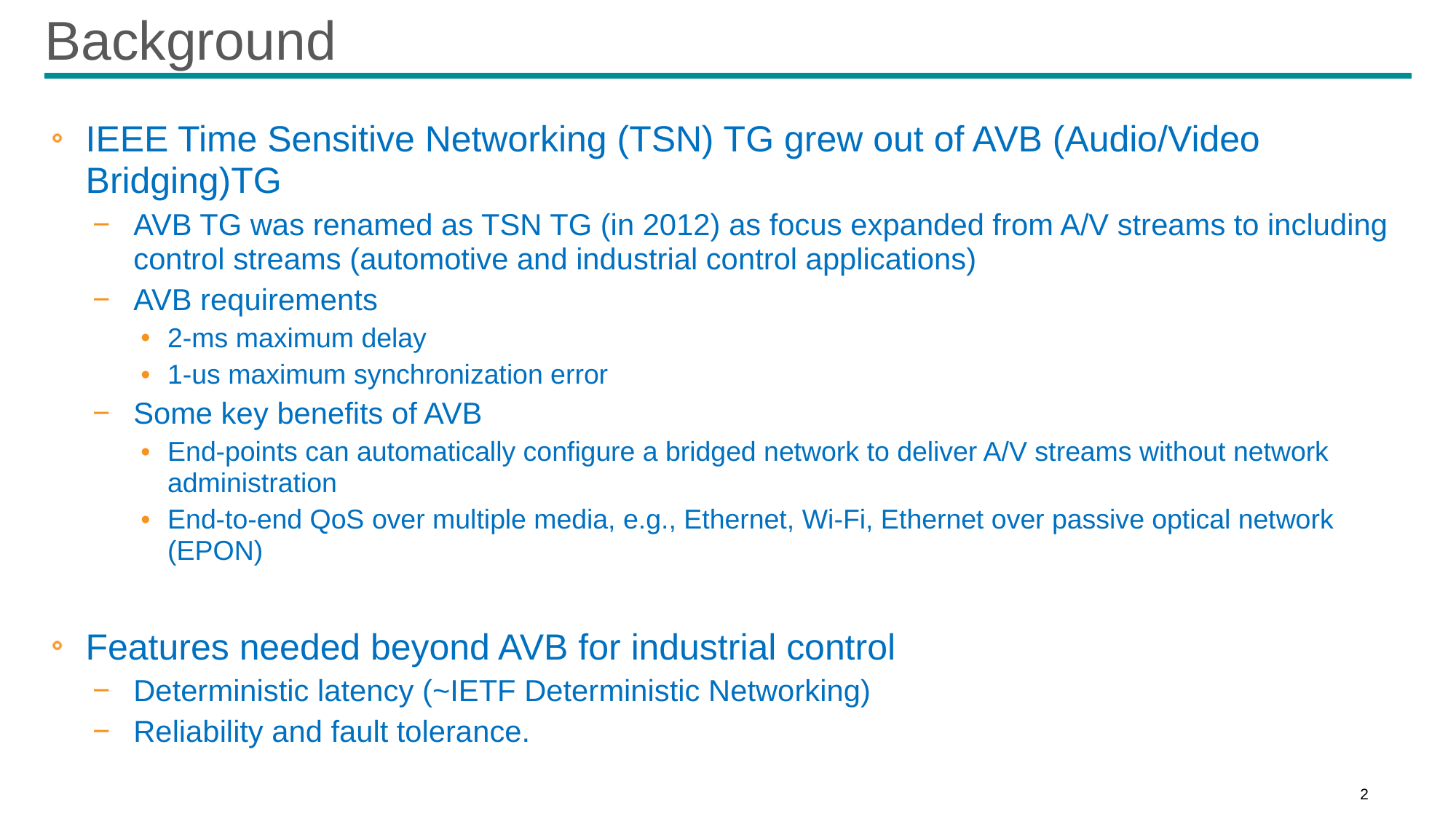

# Background
IEEE Time Sensitive Networking (TSN) TG grew out of AVB (Audio/Video Bridging)TG
AVB TG was renamed as TSN TG (in 2012) as focus expanded from A/V streams to including control streams (automotive and industrial control applications)
AVB requirements
2-ms maximum delay
1-us maximum synchronization error
Some key benefits of AVB
End-points can automatically configure a bridged network to deliver A/V streams without network administration
End-to-end QoS over multiple media, e.g., Ethernet, Wi-Fi, Ethernet over passive optical network (EPON)

Features needed beyond AVB for industrial control
Deterministic latency (~IETF Deterministic Networking)
Reliability and fault tolerance.